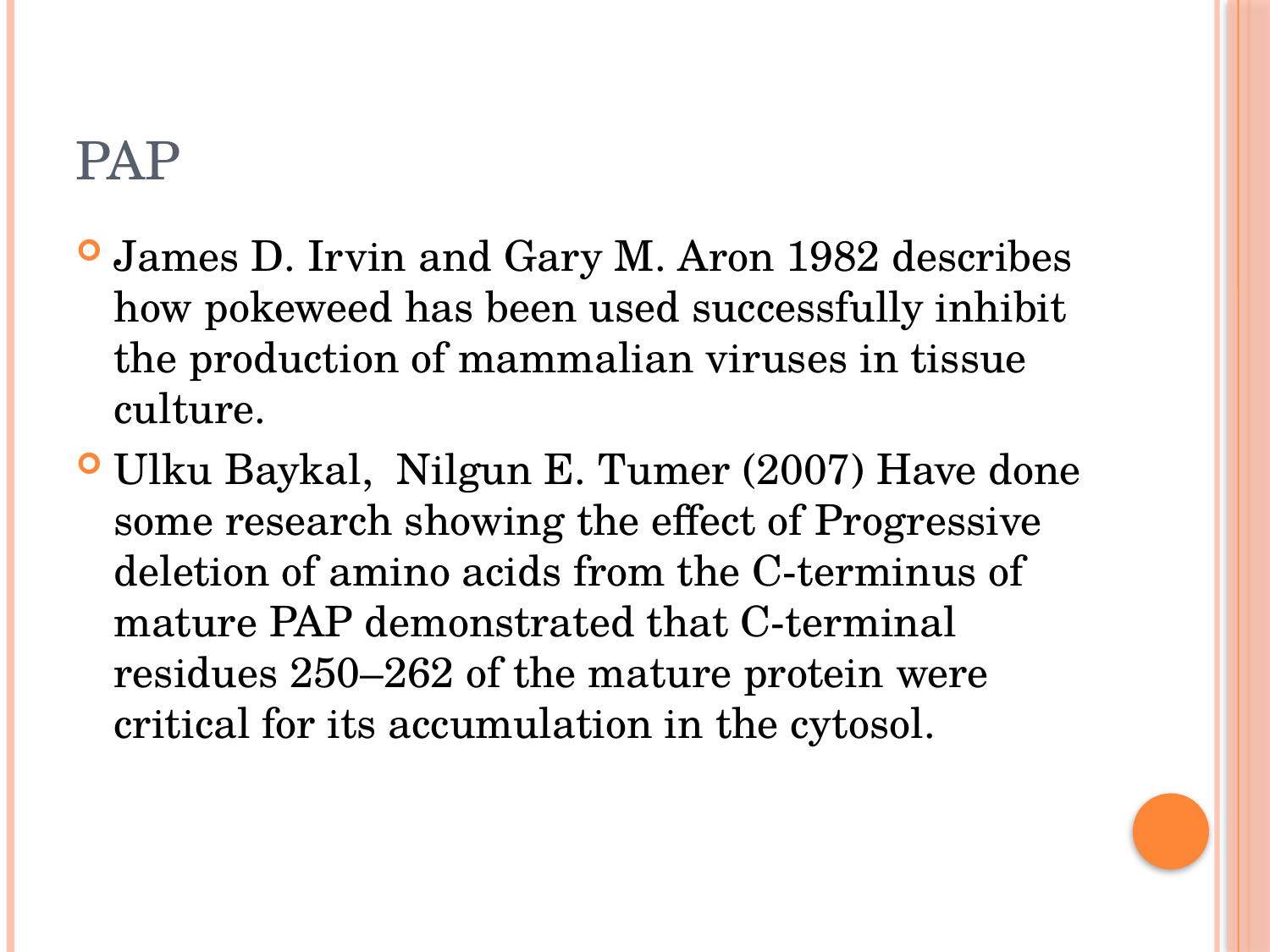

# PAP
James D. Irvin and Gary M. Aron 1982 describes how pokeweed has been used successfully inhibit the production of mammalian viruses in tissue culture.
Ulku Baykal,  Nilgun E. Tumer (2007) Have done some research showing the effect of Progressive deletion of amino acids from the C-terminus of mature PAP demonstrated that C-terminal residues 250–262 of the mature protein were critical for its accumulation in the cytosol.